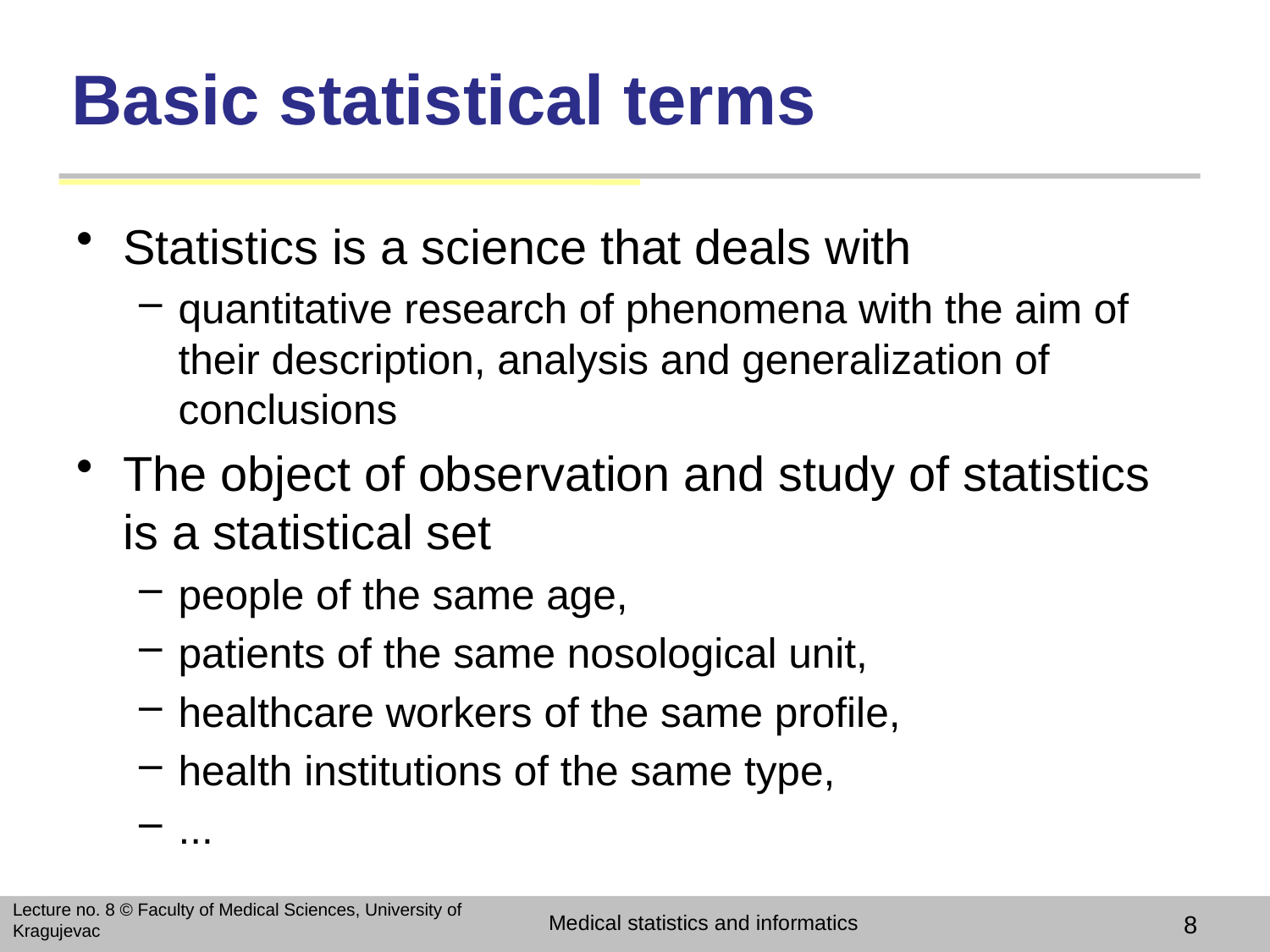

# Basic statistical terms
Statistics is a science that deals with
quantitative research of phenomena with the aim of their description, analysis and generalization of conclusions
The object of observation and study of statistics is a statistical set
people of the same age,
patients of the same nosological unit,
healthcare workers of the same profile,
health institutions of the same type,
...
Lecture no. 8 © Faculty of Medical Sciences, University of Kragujevac
Medical statistics and informatics
8